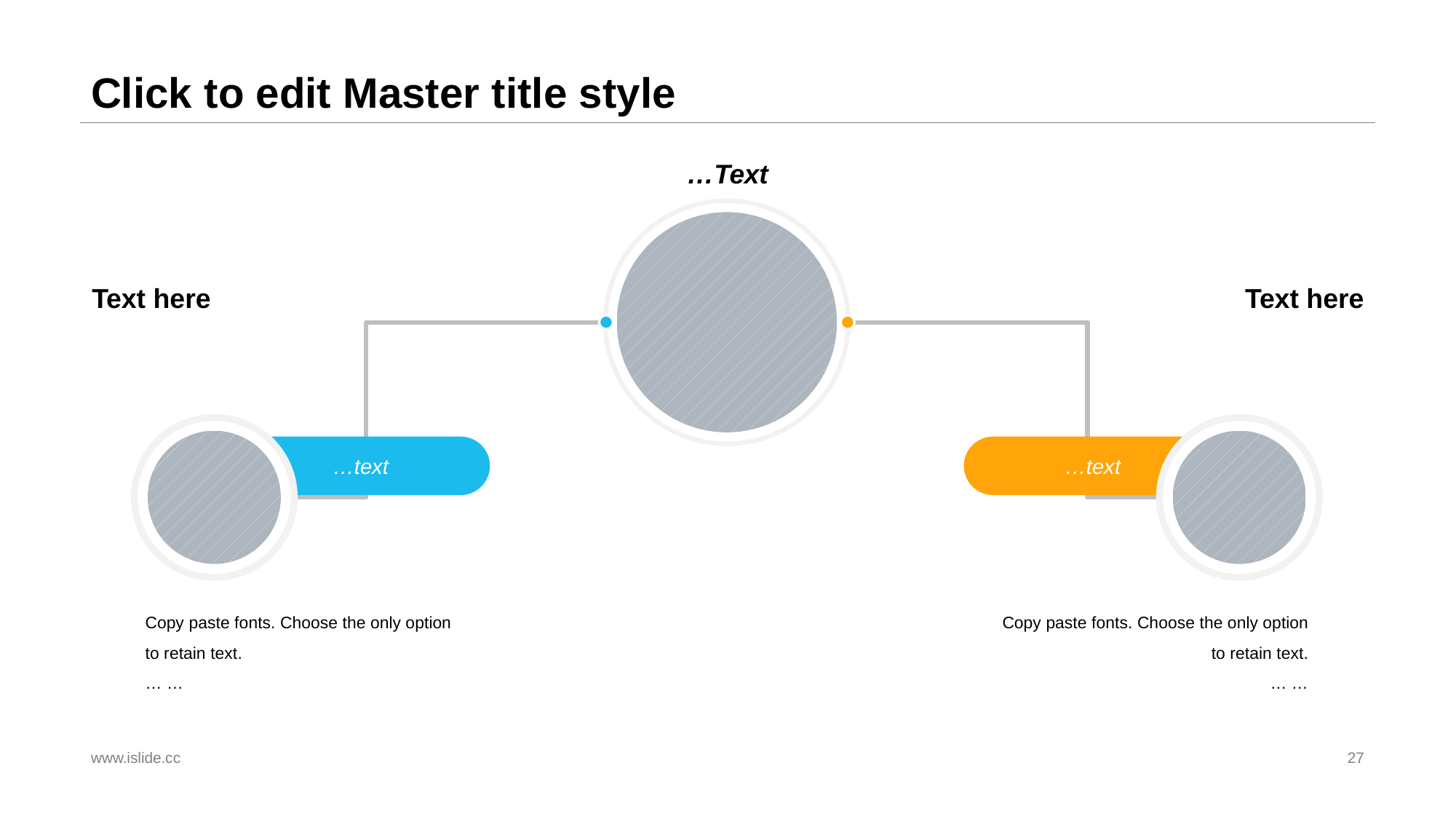

# Click to edit Master title style
…Text

Text here
Text here

…text

…text
Copy paste fonts. Choose the only option to retain text.
… …
Copy paste fonts. Choose the only option to retain text.
… …
www.islide.cc
27